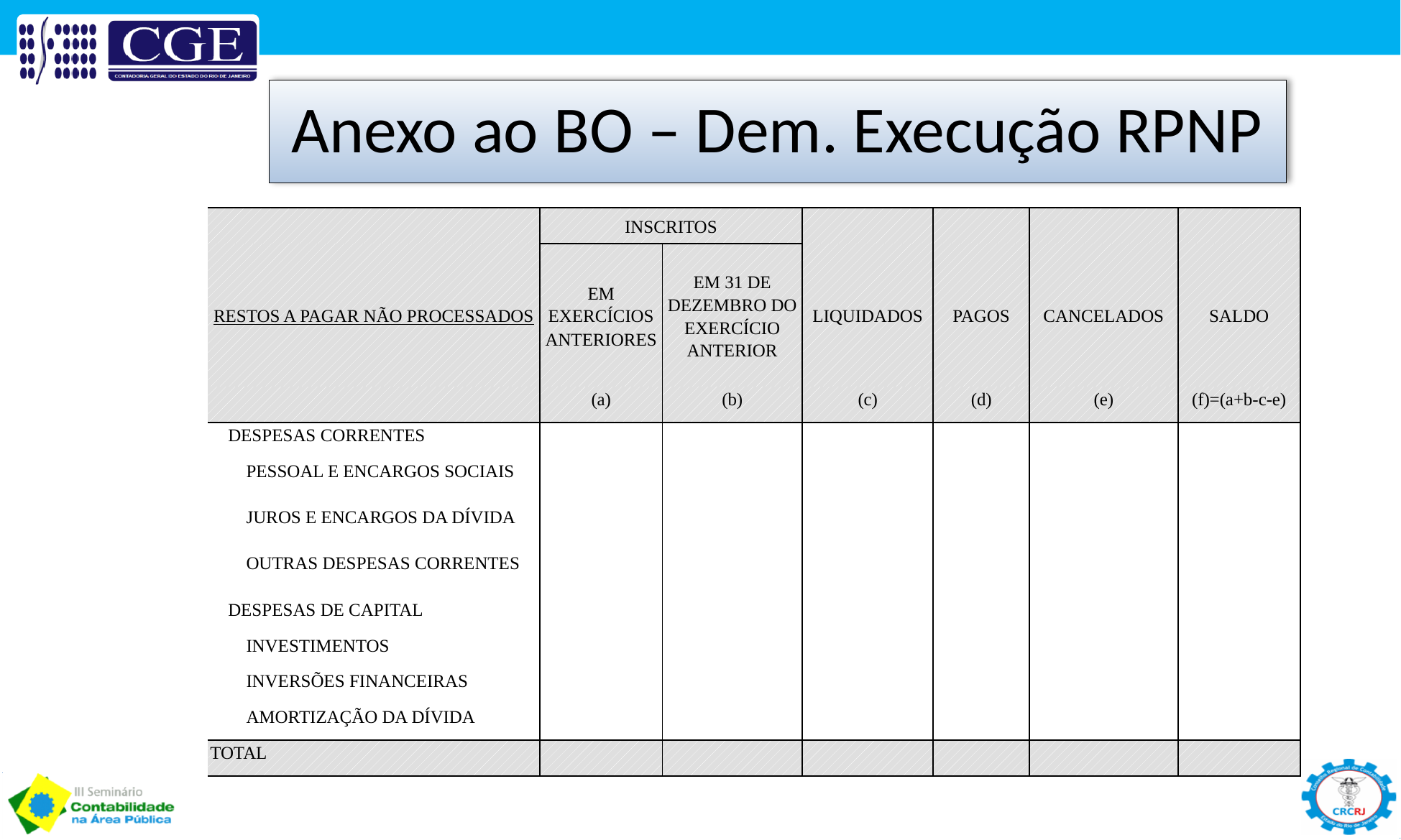

Anexo ao BO – Dem. Execução RPNP
|  | INSCRITOS |  |  |  |  |  |
| --- | --- | --- | --- | --- | --- | --- |
| RESTOS A PAGAR NÃO PROCESSADOS | EM EXERCÍCIOS ANTERIORES | EM 31 DE DEZEMBRO DO EXERCÍCIO ANTERIOR | LIQUIDADOS | PAGOS | CANCELADOS | SALDO |
|  | (a) | (b) | (c) | (d) | (e) | (f)=(a+b-c-e) |
| DESPESAS CORRENTES |  |  |  |  |  |  |
| PESSOAL E ENCARGOS SOCIAIS |  |  |  |  |  |  |
| JUROS E ENCARGOS DA DÍVIDA |  |  |  |  |  |  |
| OUTRAS DESPESAS CORRENTES |  |  |  |  |  |  |
| DESPESAS DE CAPITAL |  |  |  |  |  |  |
| INVESTIMENTOS |  |  |  |  |  |  |
| INVERSÕES FINANCEIRAS |  |  |  |  |  |  |
| AMORTIZAÇÃO DA DÍVIDA |  |  |  |  |  |  |
| TOTAL |  |  |  |  |  |  |